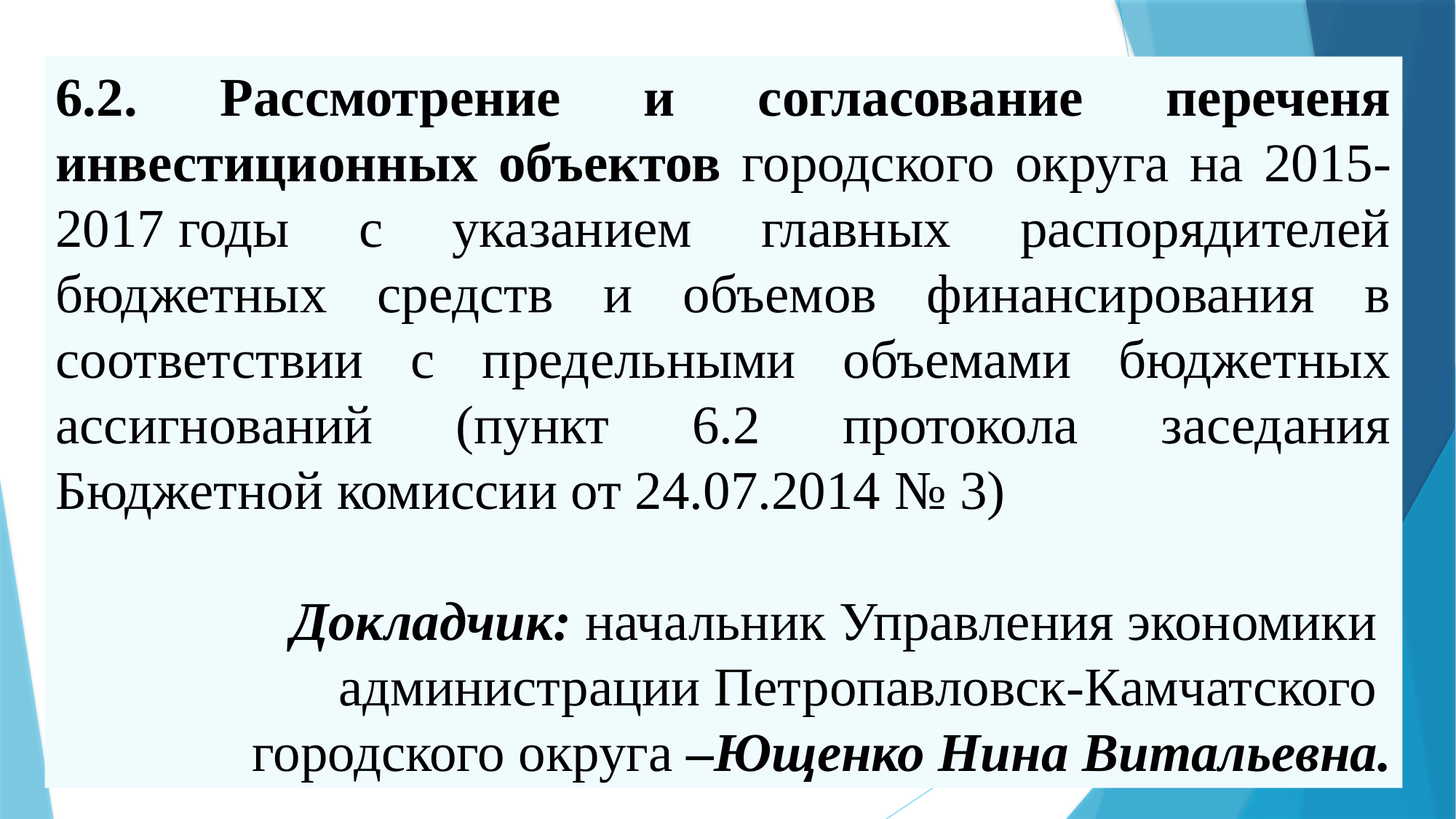

6.2. Рассмотрение и согласование переченя инвестиционных объектов городского округа на 2015-2017 годы с указанием главных распорядителей бюджетных средств и объемов финансирования в соответствии с предельными объемами бюджетных ассигнований (пункт 6.2 протокола заседания Бюджетной комиссии от 24.07.2014 № 3)

Докладчик: начальник Управления экономики
администрации Петропавловск-Камчатского
городского округа –Ющенко Нина Витальевна.
36